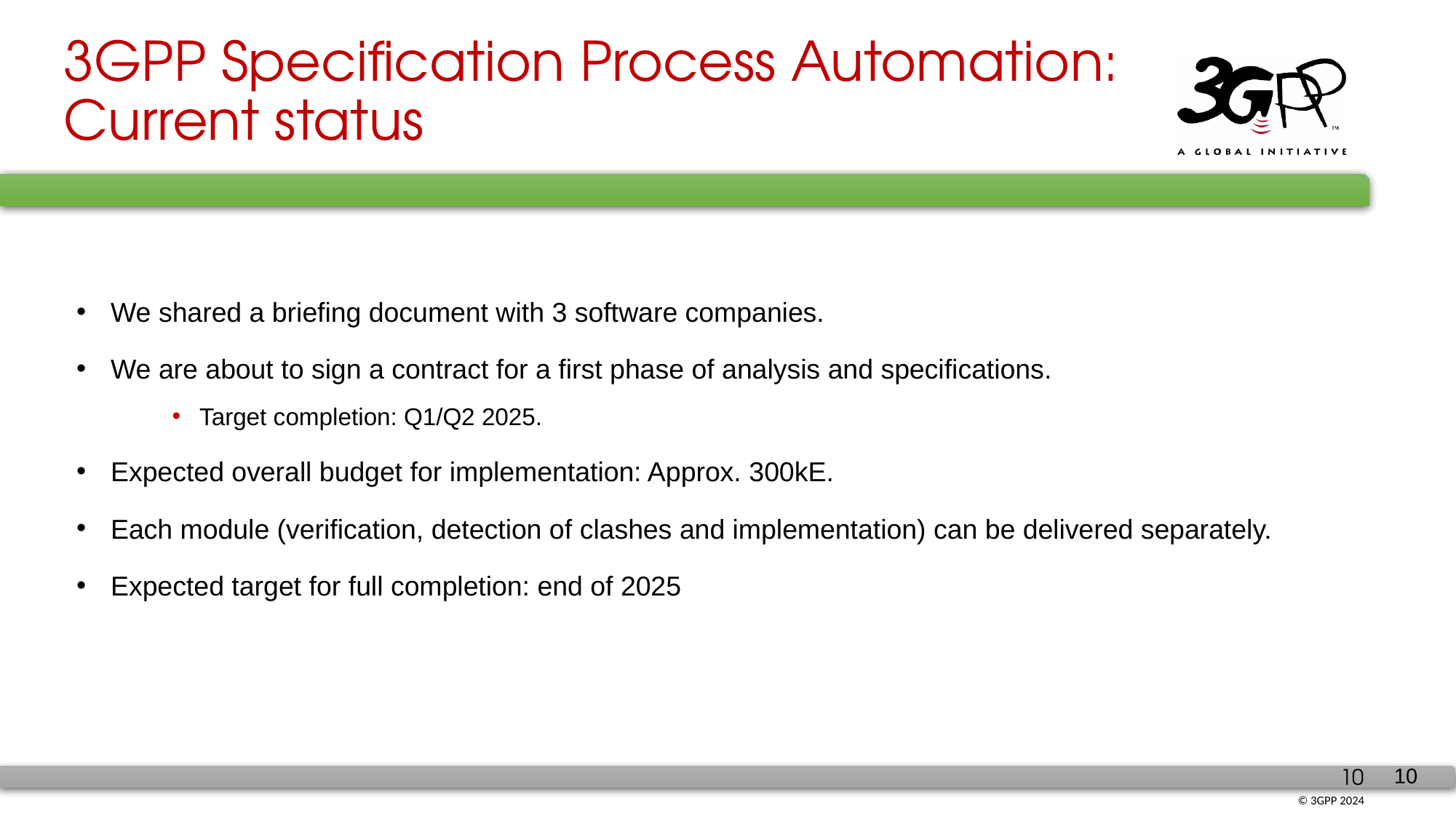

# 3GPP Specification Process Automation:  Current status
We shared a briefing document with 3 software companies.
We are about to sign a contract for a first phase of analysis and specifications.
Target completion: Q1/Q2 2025.
Expected overall budget for implementation: Approx. 300kE.
Each module (verification, detection of clashes and implementation) can be delivered separately.
Expected target for full completion: end of 2025
10